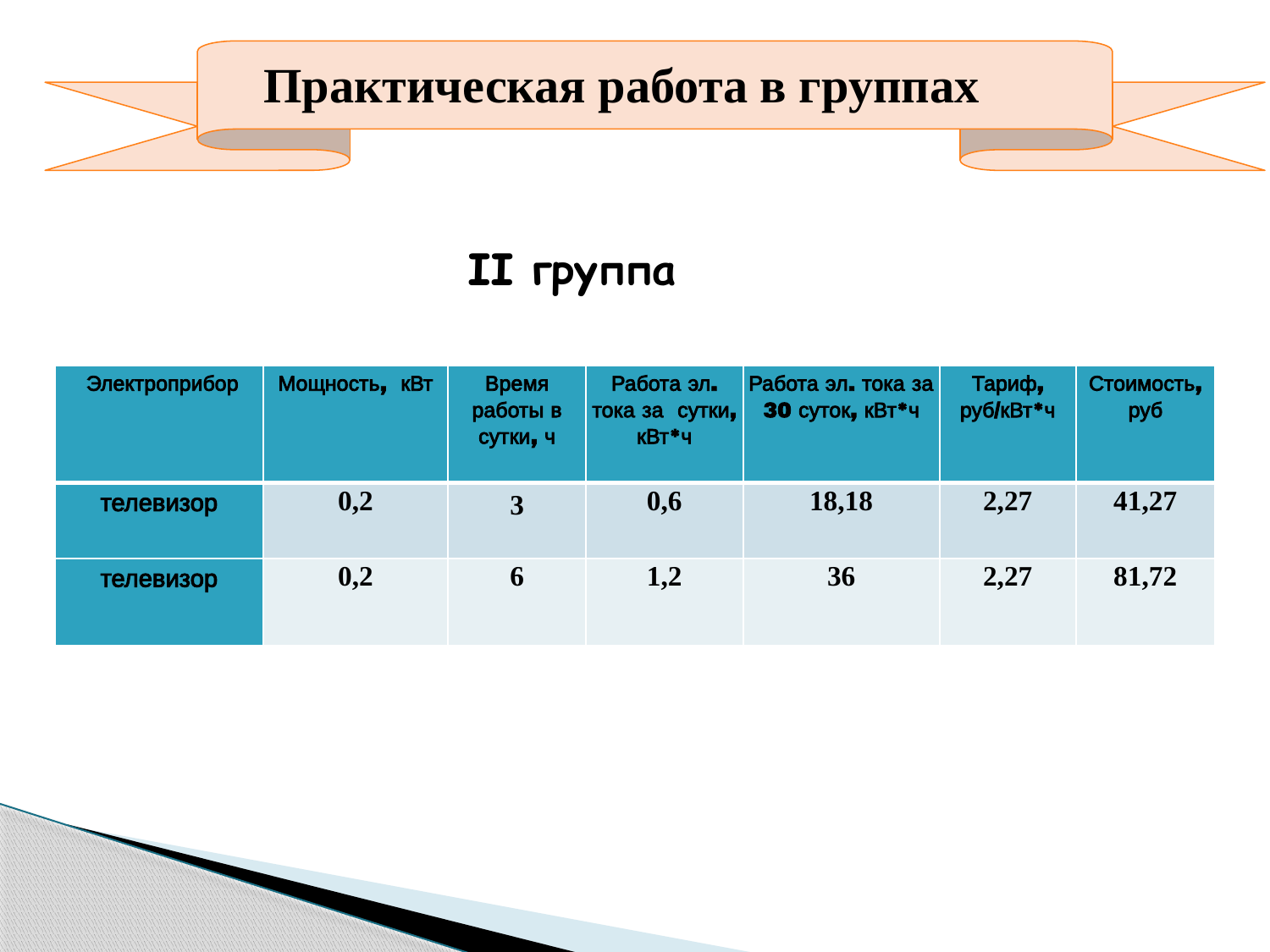

Практическая работа в группах

II группа
| Электроприбор | Мощность, кВт | Время работы в сутки, ч | Работа эл. тока за сутки, кВт\*ч | Работа эл. тока за 30 суток, кВт\*ч | Тариф, руб/кВт\*ч | Стоимость, руб |
| --- | --- | --- | --- | --- | --- | --- |
| телевизор | 0,2 | 3 | 0,6 | 18,18 | 2,27 | 41,27 |
| телевизор | 0,2 | 6 | 1,2 | 36 | 2,27 | 81,72 |